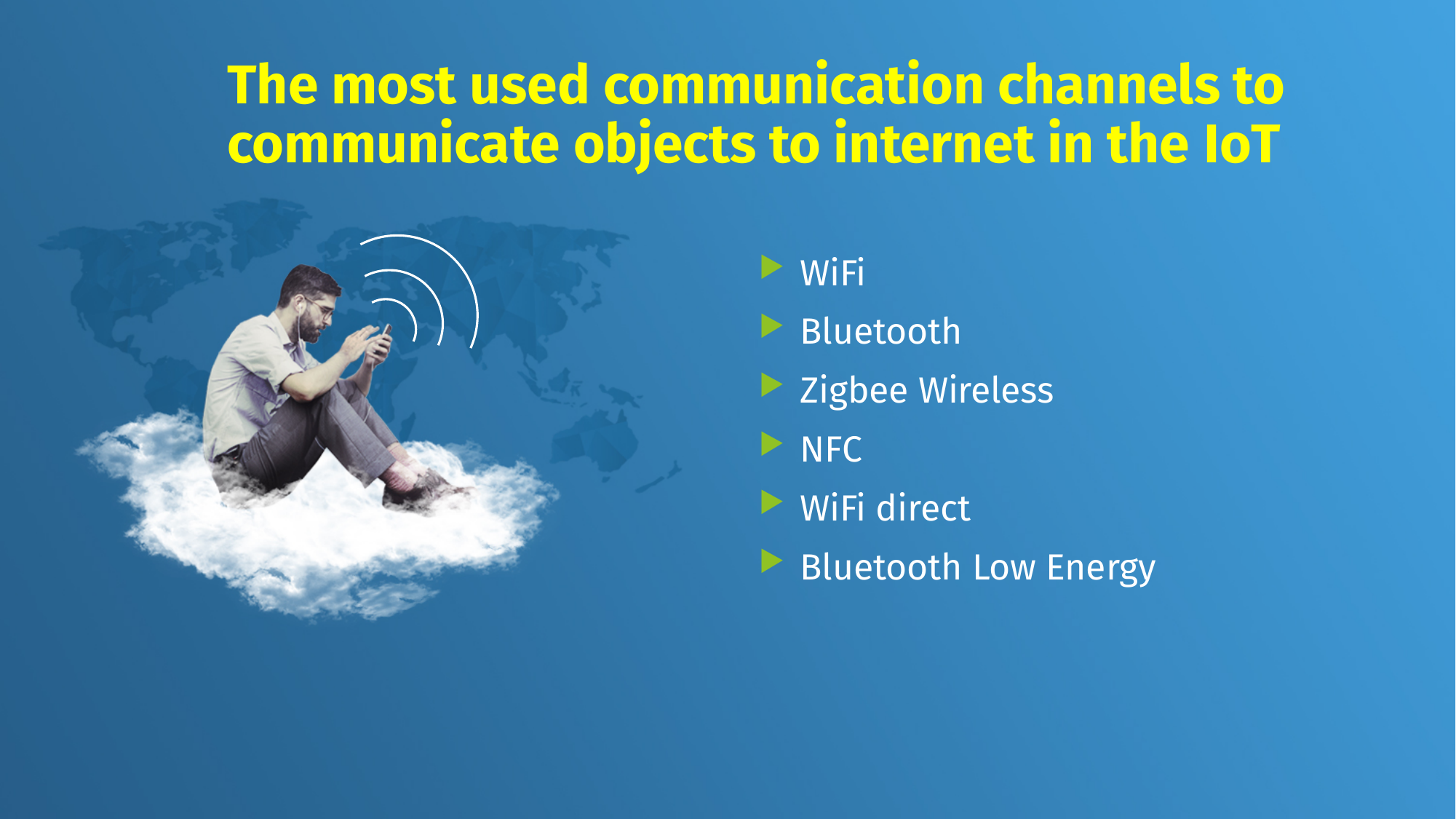

The most used communication channels to communicate objects to internet in the IoT
WiFi
Bluetooth
Zigbee Wireless
NFC
WiFi direct
Bluetooth Low Energy